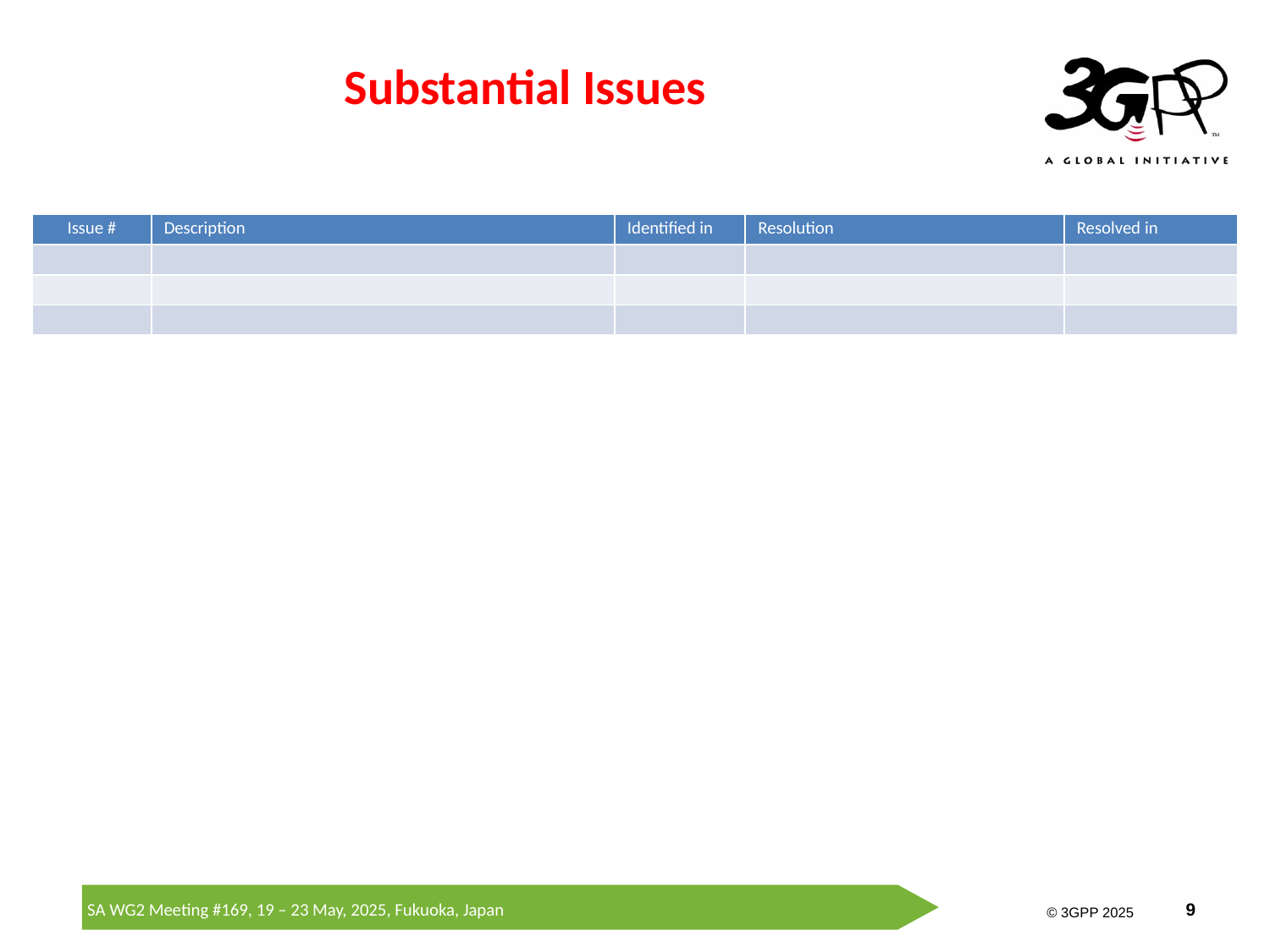

# Substantial Issues
| Issue # | Description | Identified in | Resolution | Resolved in |
| --- | --- | --- | --- | --- |
|  |  |  |  |  |
|  |  |  |  |  |
|  |  |  |  |  |